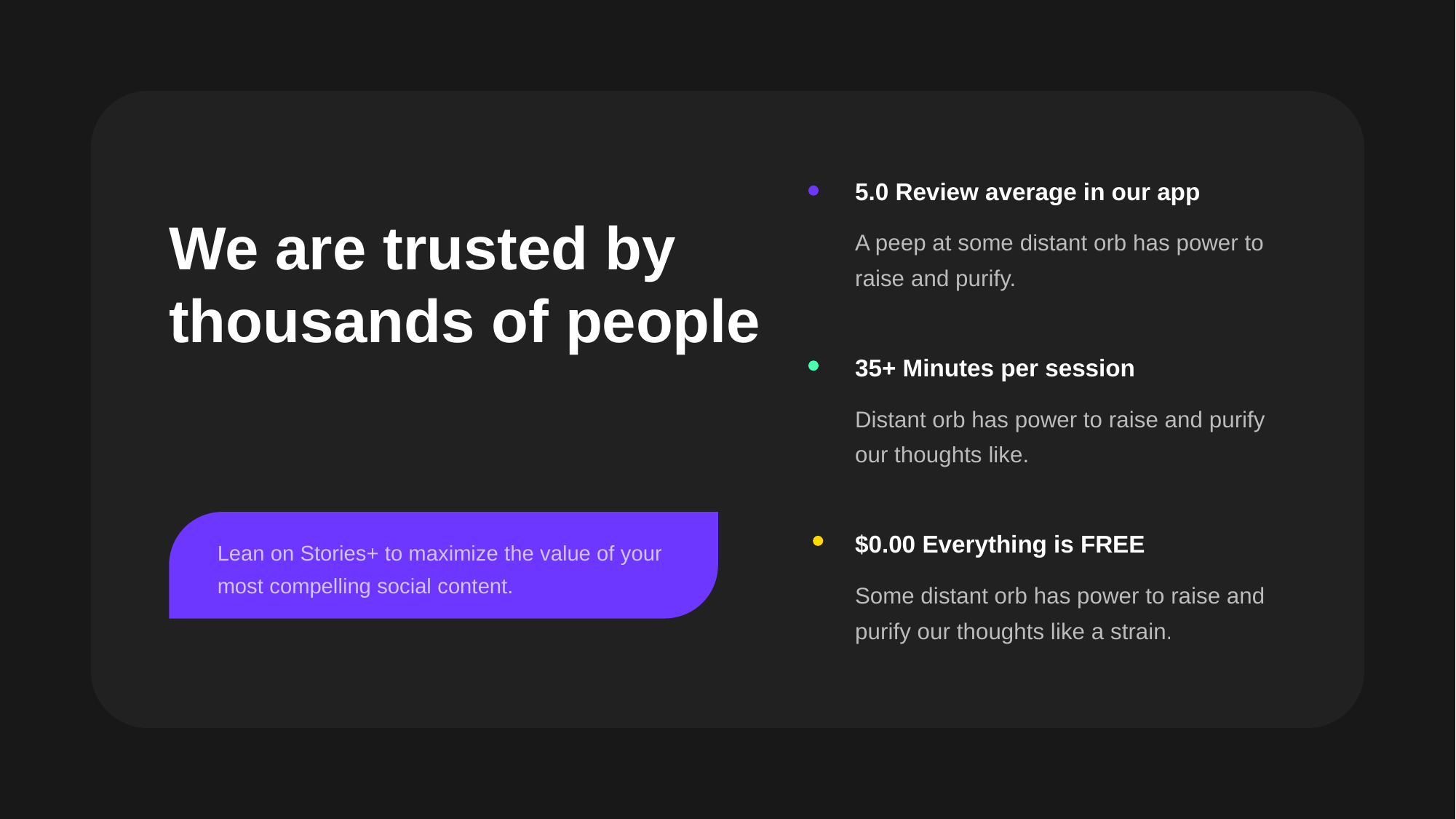

5.0 Review average in our app
A peep at some distant orb has power to raise and purify.

We are trusted by thousands of people
35+ Minutes per session
Distant orb has power to raise and purify our thoughts like.

Lean on Stories+ to maximize the value of your most compelling social content.
$0.00 Everything is FREE
Some distant orb has power to raise and purify our thoughts like a strain.